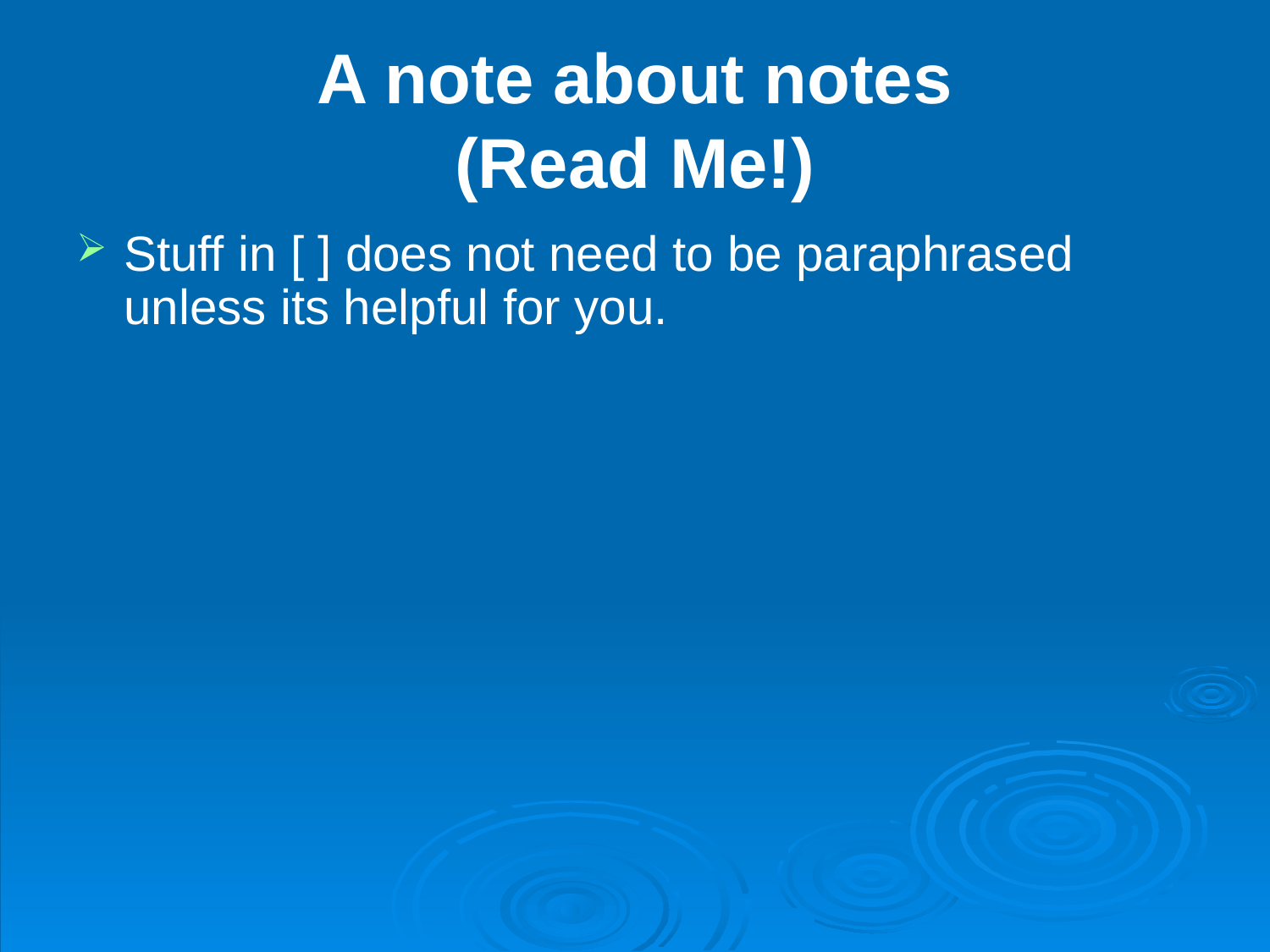

# A note about notes (Read Me!)
Stuff in [ ] does not need to be paraphrased unless its helpful for you.